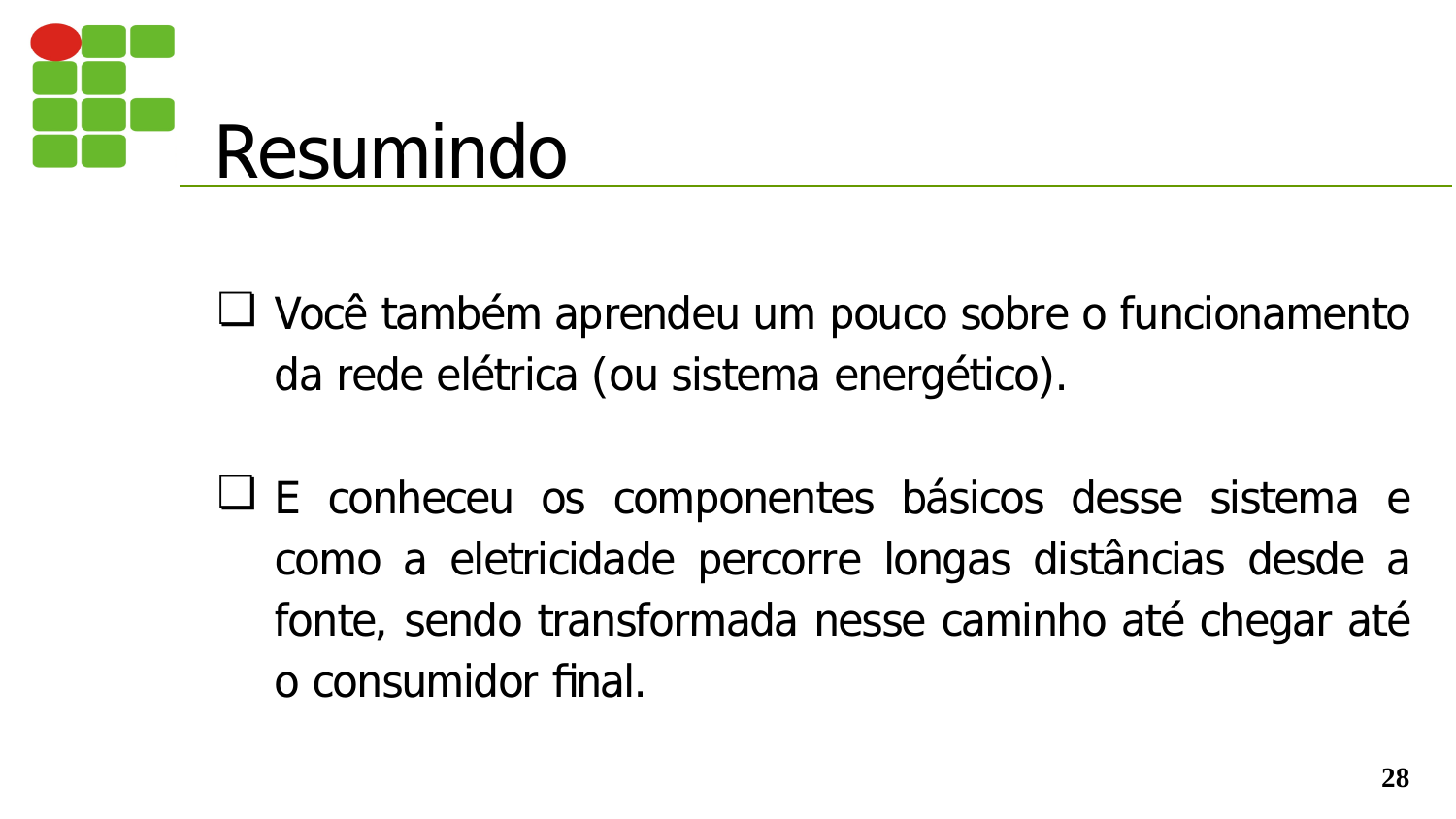

# Resumindo

Você também aprendeu um pouco sobre o funcionamento da rede elétrica (ou sistema energético).

E conheceu os componentes básicos desse sistema e como a eletricidade percorre longas distâncias desde a fonte, sendo transformada nesse caminho até chegar até o consumidor final.

28